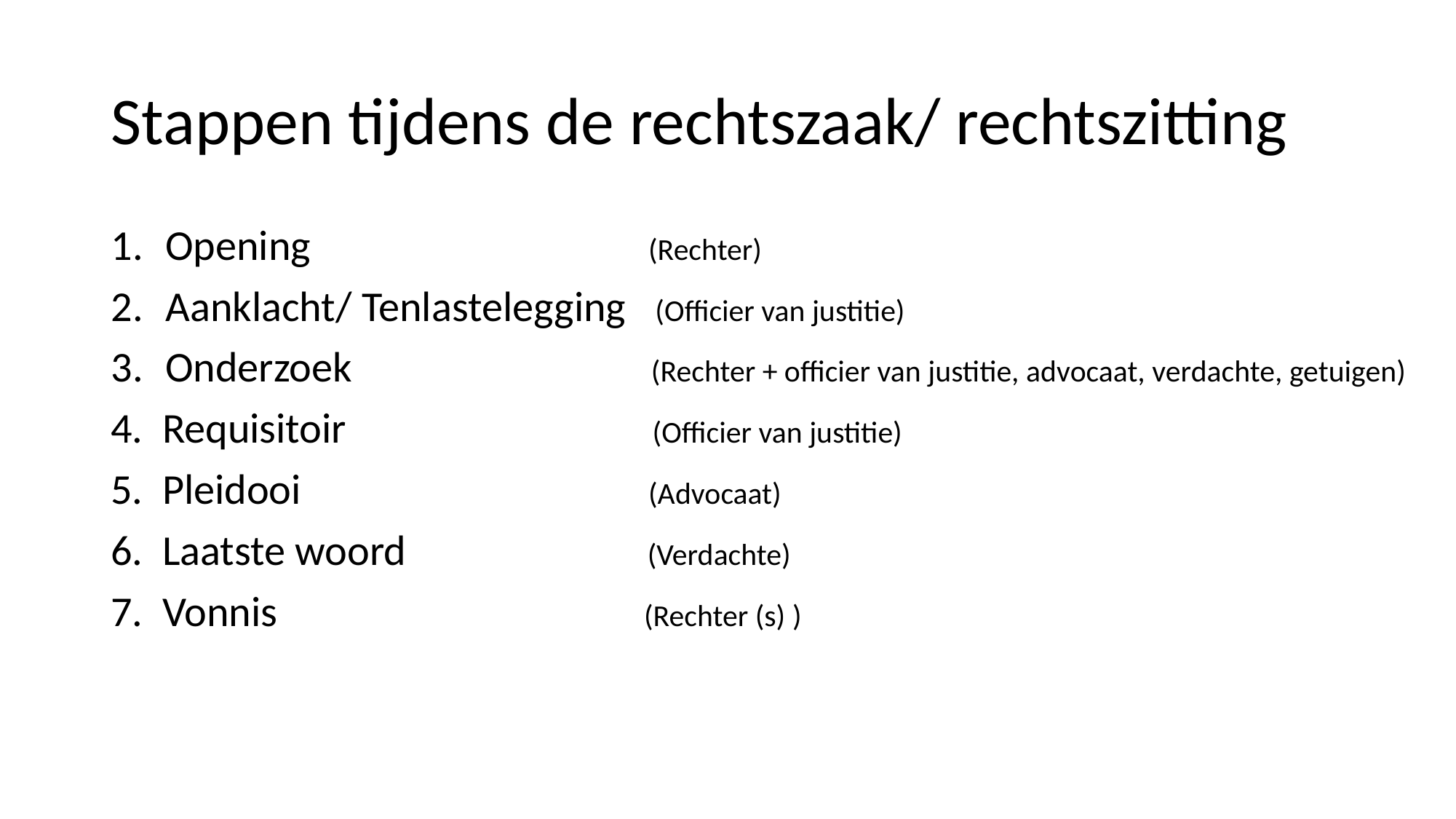

# Stappen tijdens de rechtszaak/ rechtszitting
Opening                                   (Rechter)
Aanklacht/ Tenlastelegging   (Officier van justitie)
Onderzoek                               (Rechter + officier van justitie, advocaat, verdachte, getuigen)
4.  Requisitoir                                (Officier van justitie)
5.  Pleidooi                                    (Advocaat)
6.  Laatste woord                         (Verdachte)
7.  Vonnis                                      (Rechter (s) )